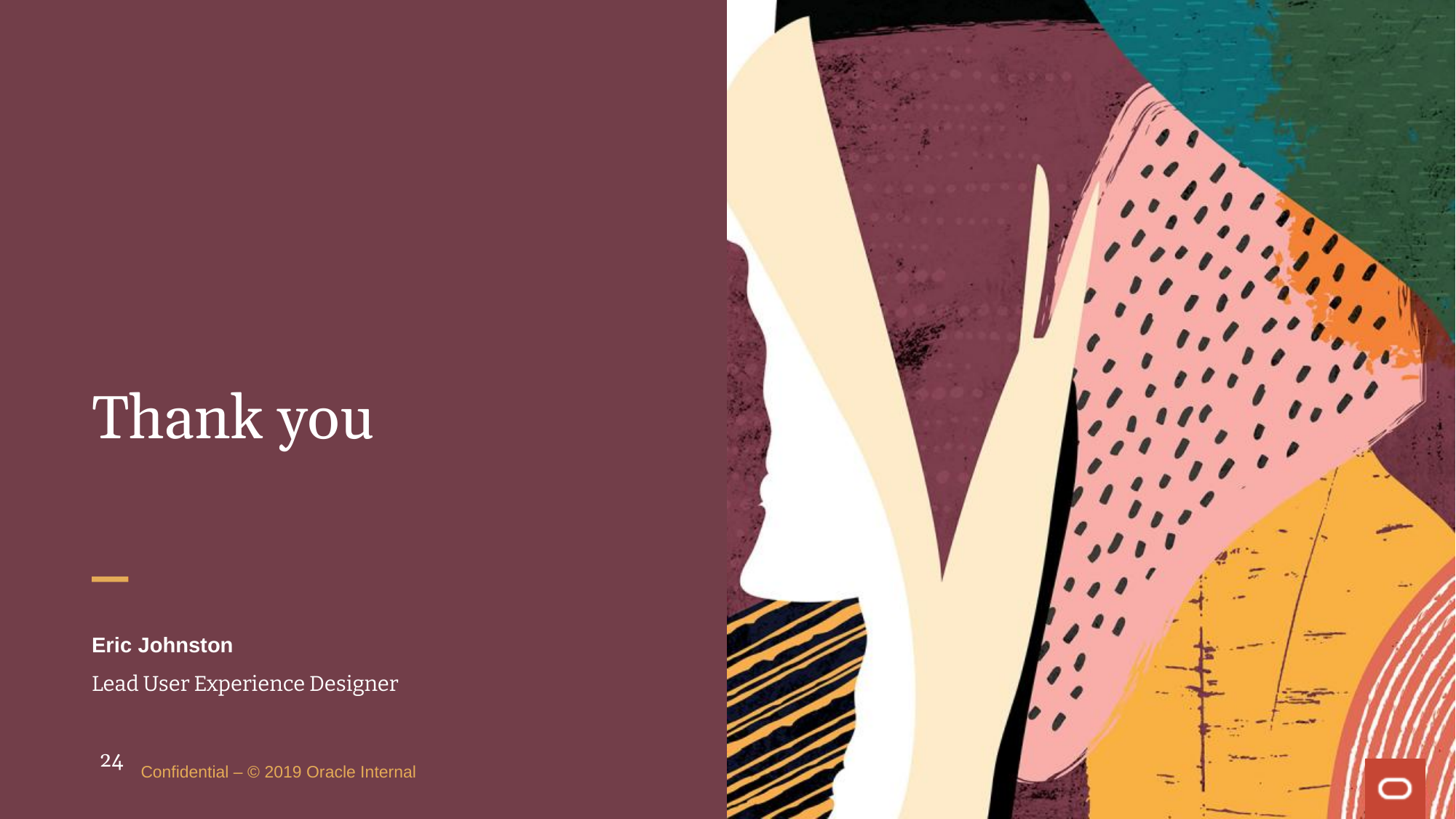

Thank you

Eric Johnston

Lead User Experience Designer

24
Confidential – © 2019 Oracle Internal